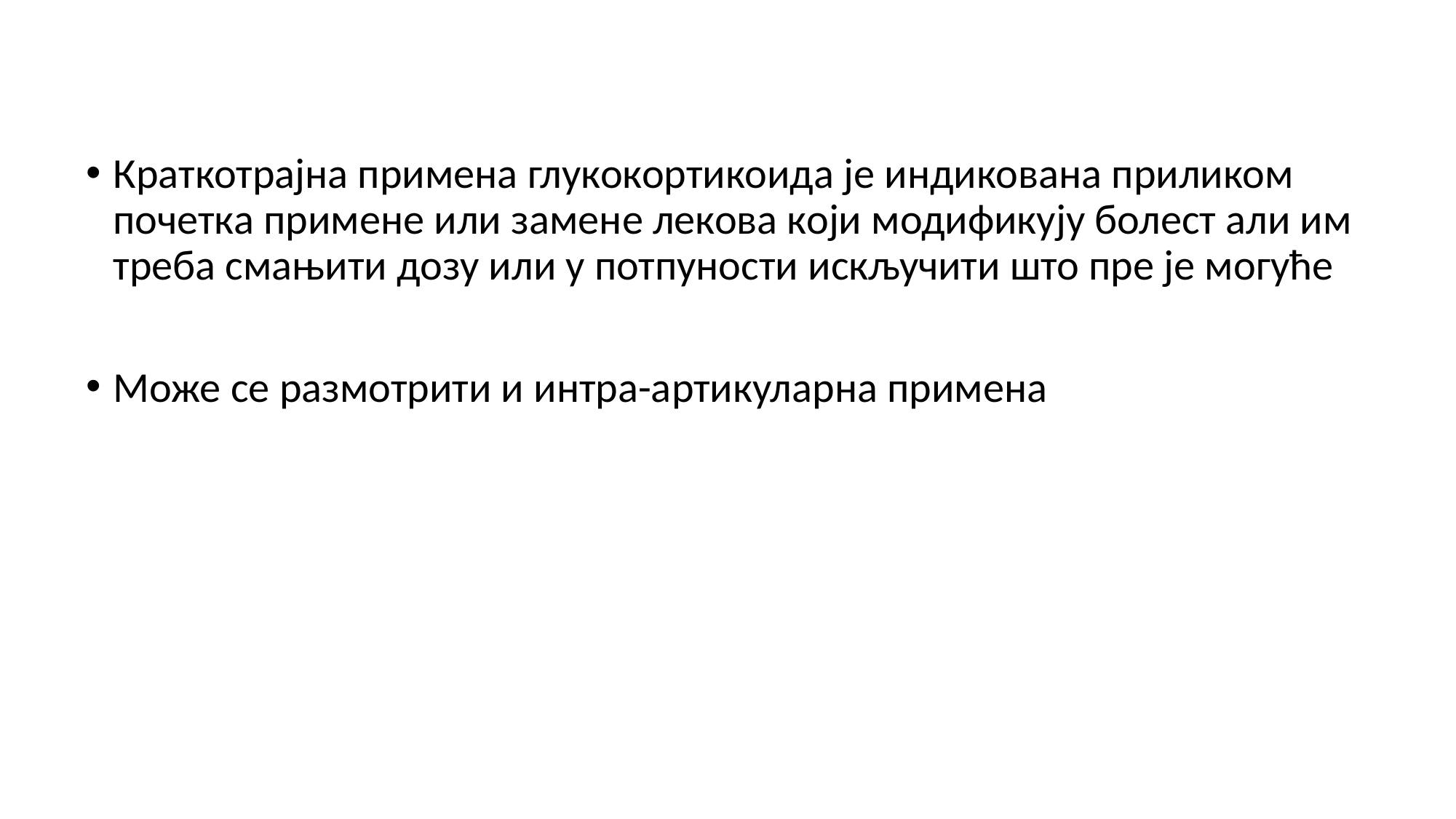

Краткотрајна примена глукокортикоида је индикована приликом почетка примене или замене лекова који модификују болест али им треба смањити дозу или у потпуности искључити што пре је могуће

Може се размотрити и интра-артикуларна примена